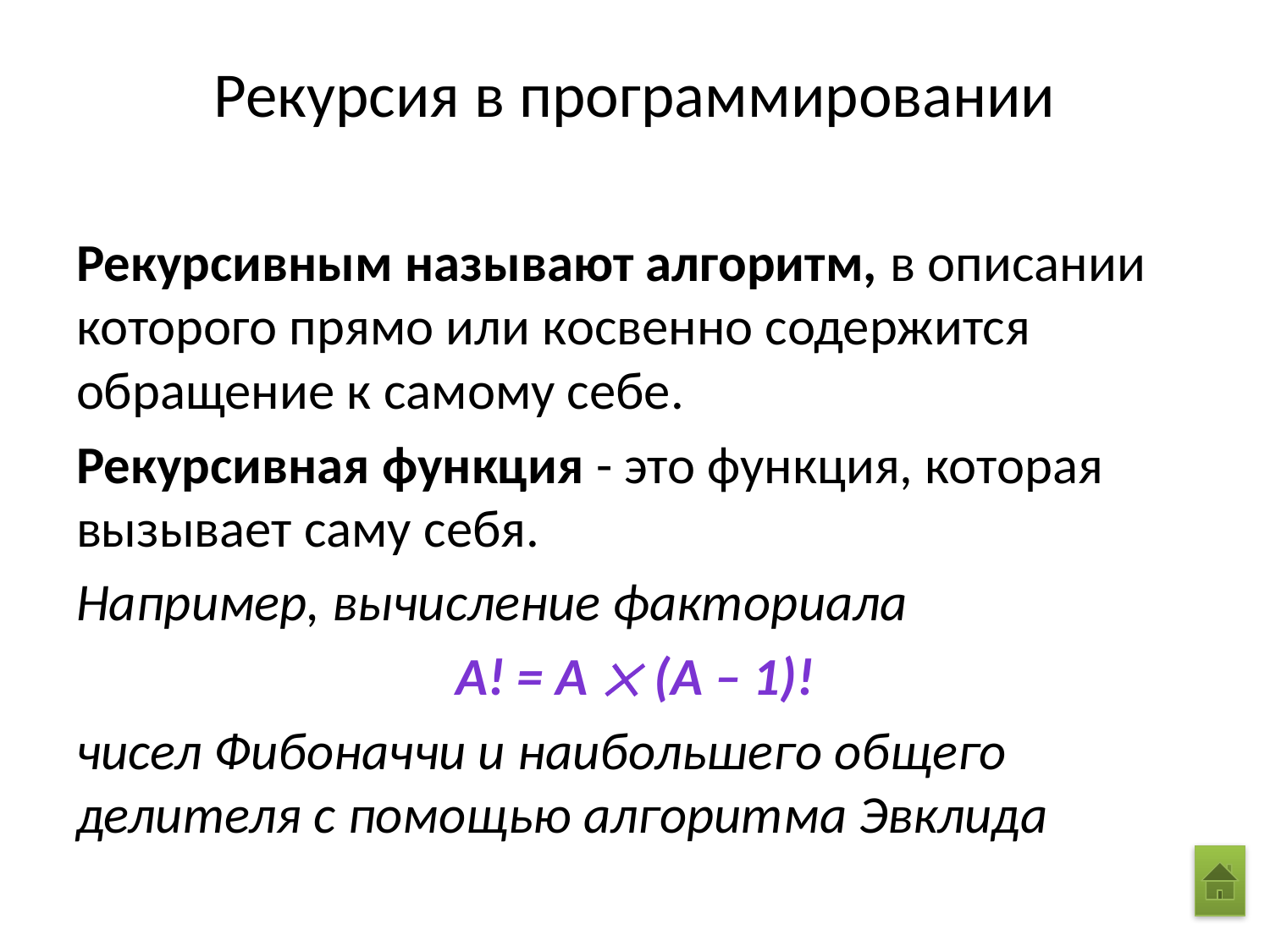

# Рекурсия в программировании
Рекурсивным называют алгоритм, в описании которого прямо или косвенно содержится обращение к самому себе.
Рекурсивная функция - это функция, которая вызывает саму себя.
Например, вычисление факториала
А! = А × (А – 1)!
чисел Фибоначчи и наибольшего общего делителя с помощью алгоритма Эвклида